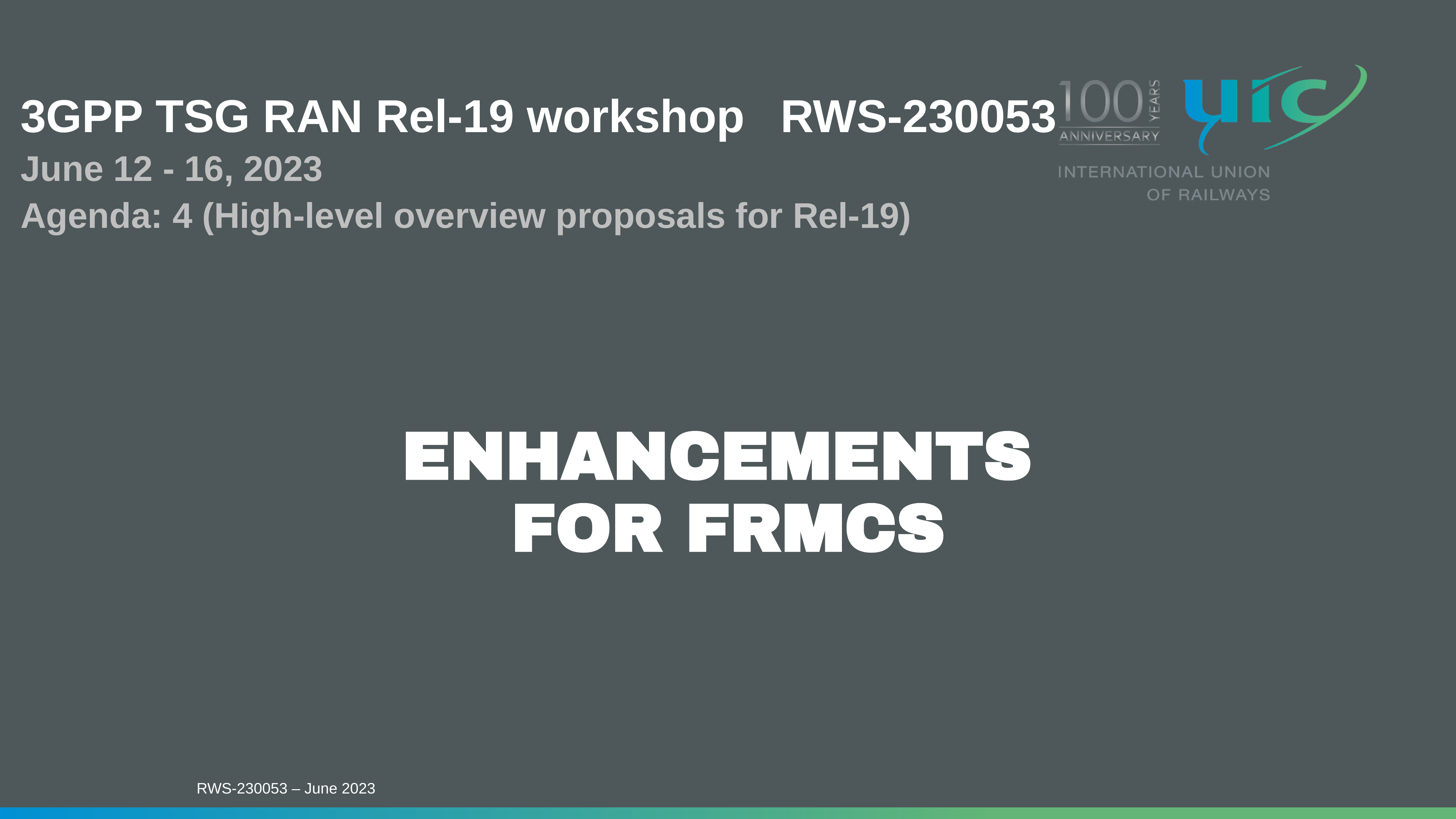

3GPP TSG RAN Rel-19 workshop 	RWS-230053
June 12 - 16, 2023
Agenda: 4 (High-level overview proposals for Rel-19)
# enhancements for FRMCS

RWS-230053 – June 2023